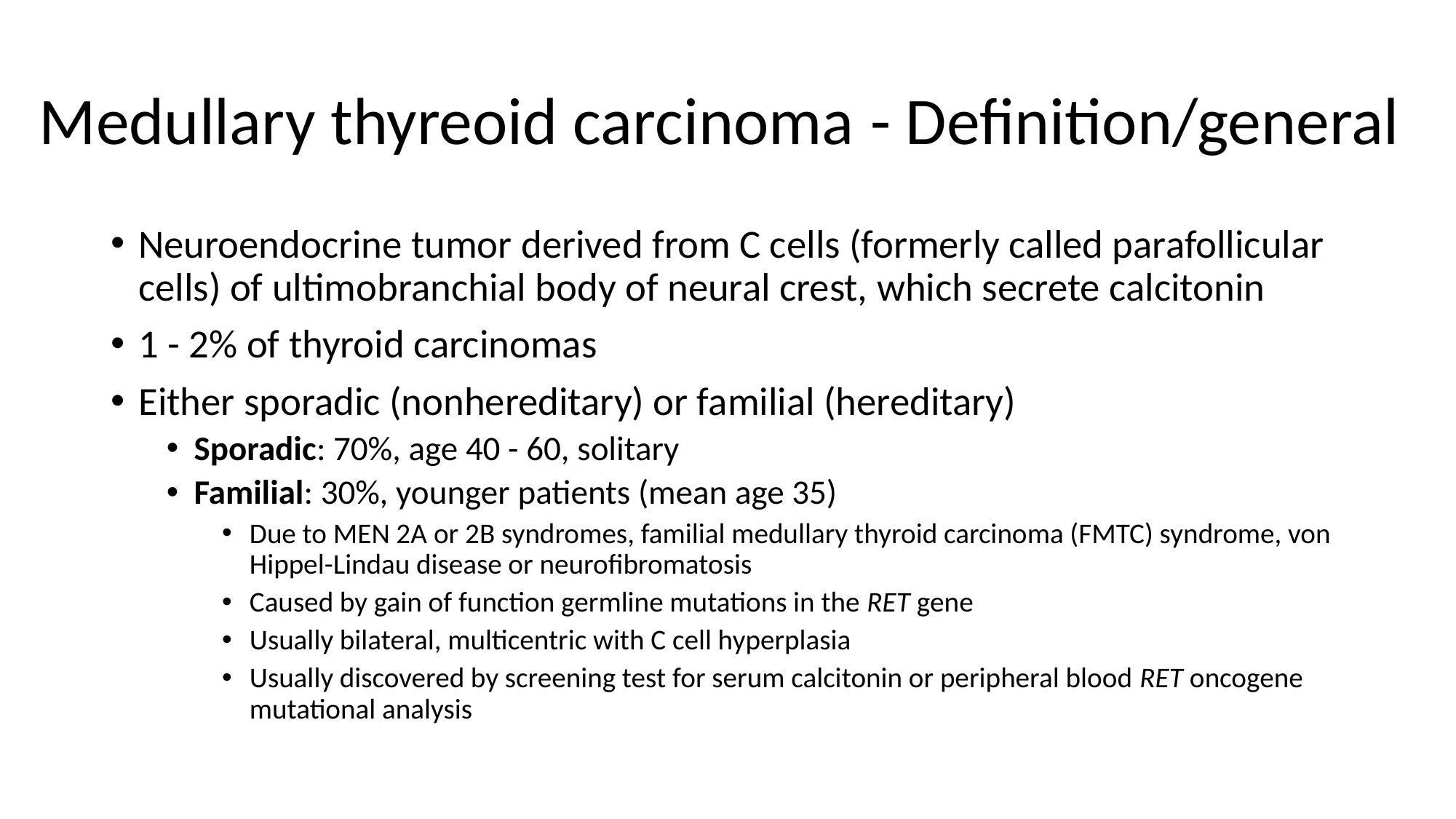

# Medullary thyreoid carcinoma - Definition/general
Neuroendocrine tumor derived from C cells (formerly called parafollicular cells) of ultimobranchial body of neural crest, which secrete calcitonin
1 - 2% of thyroid carcinomas
Either sporadic (nonhereditary) or familial (hereditary)
Sporadic: 70%, age 40 - 60, solitary
Familial: 30%, younger patients (mean age 35)
Due to MEN 2A or 2B syndromes, familial medullary thyroid carcinoma (FMTC) syndrome, von Hippel-Lindau disease or neurofibromatosis
Caused by gain of function germline mutations in the RET gene
Usually bilateral, multicentric with C cell hyperplasia
Usually discovered by screening test for serum calcitonin or peripheral blood RET oncogene mutational analysis